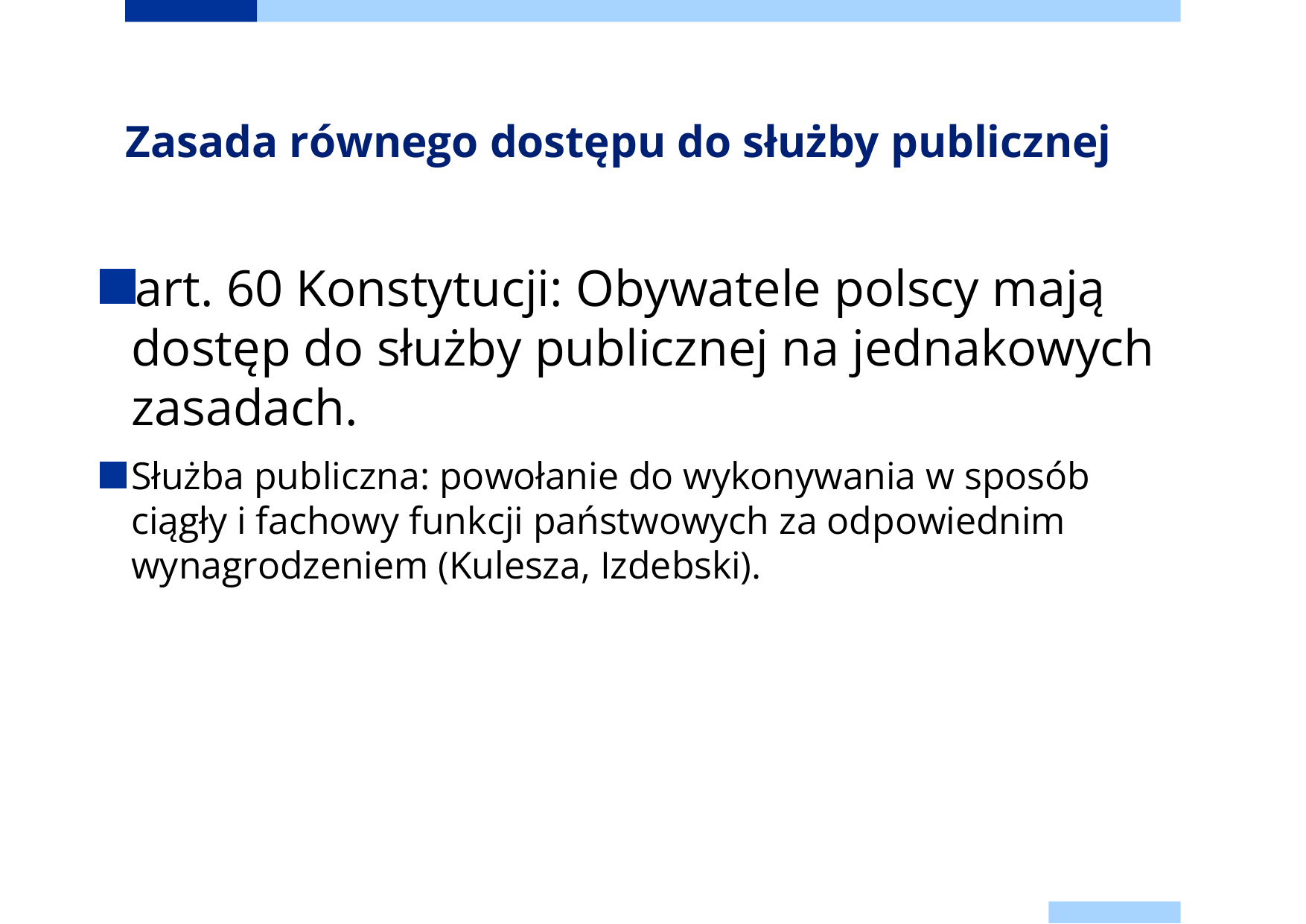

# Zasada równego dostępu do służby publicznej
art. 60 Konstytucji: Obywatele polscy mają dostęp do służby publicznej na jednakowych zasadach.
Służba publiczna: powołanie do wykonywania w sposób ciągły i fachowy funkcji państwowych za odpowiednim wynagrodzeniem (Kulesza, Izdebski).